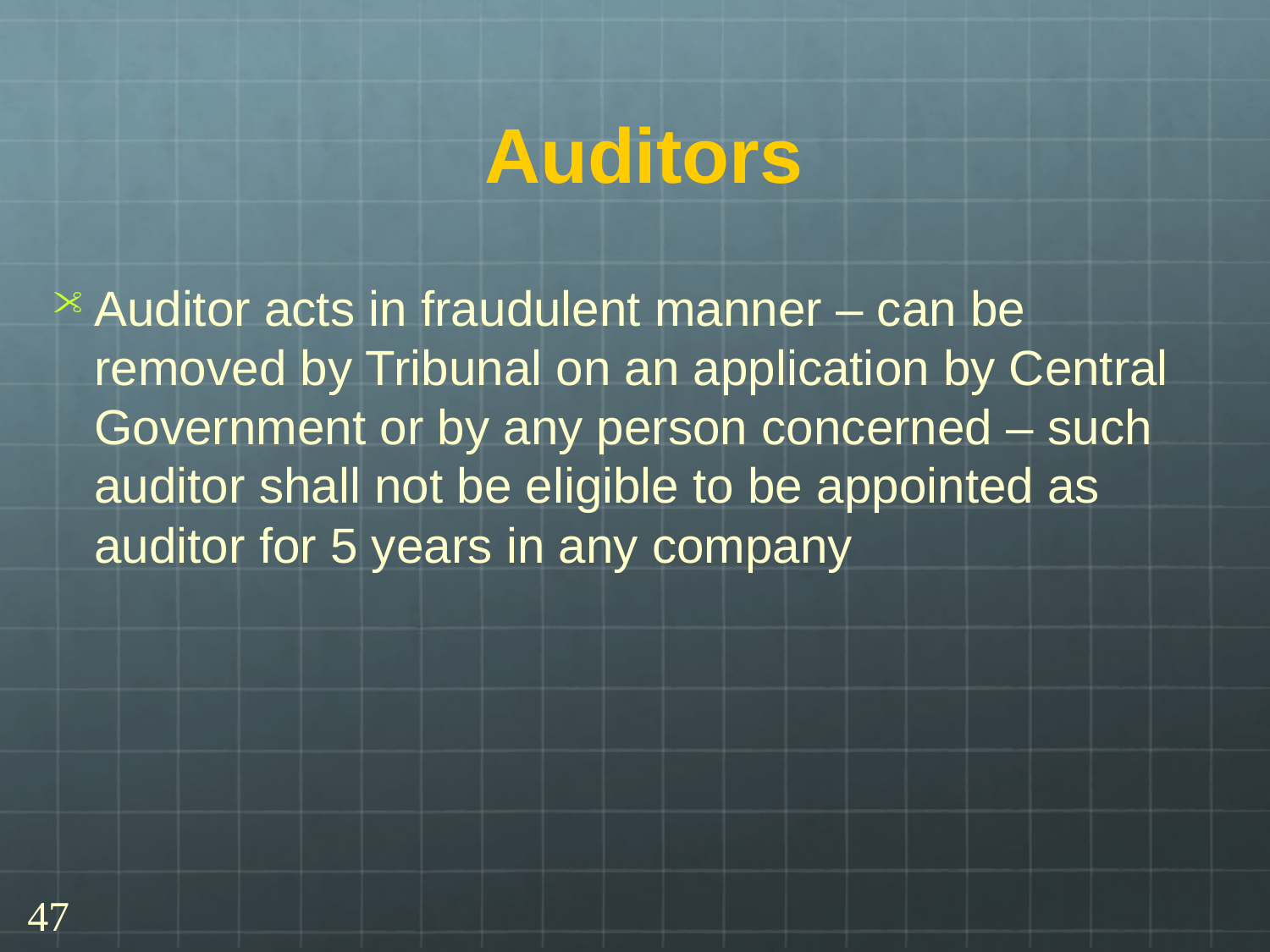

# Auditors
Auditor acts in fraudulent manner – can be removed by Tribunal on an application by Central Government or by any person concerned – such auditor shall not be eligible to be appointed as auditor for 5 years in any company
47